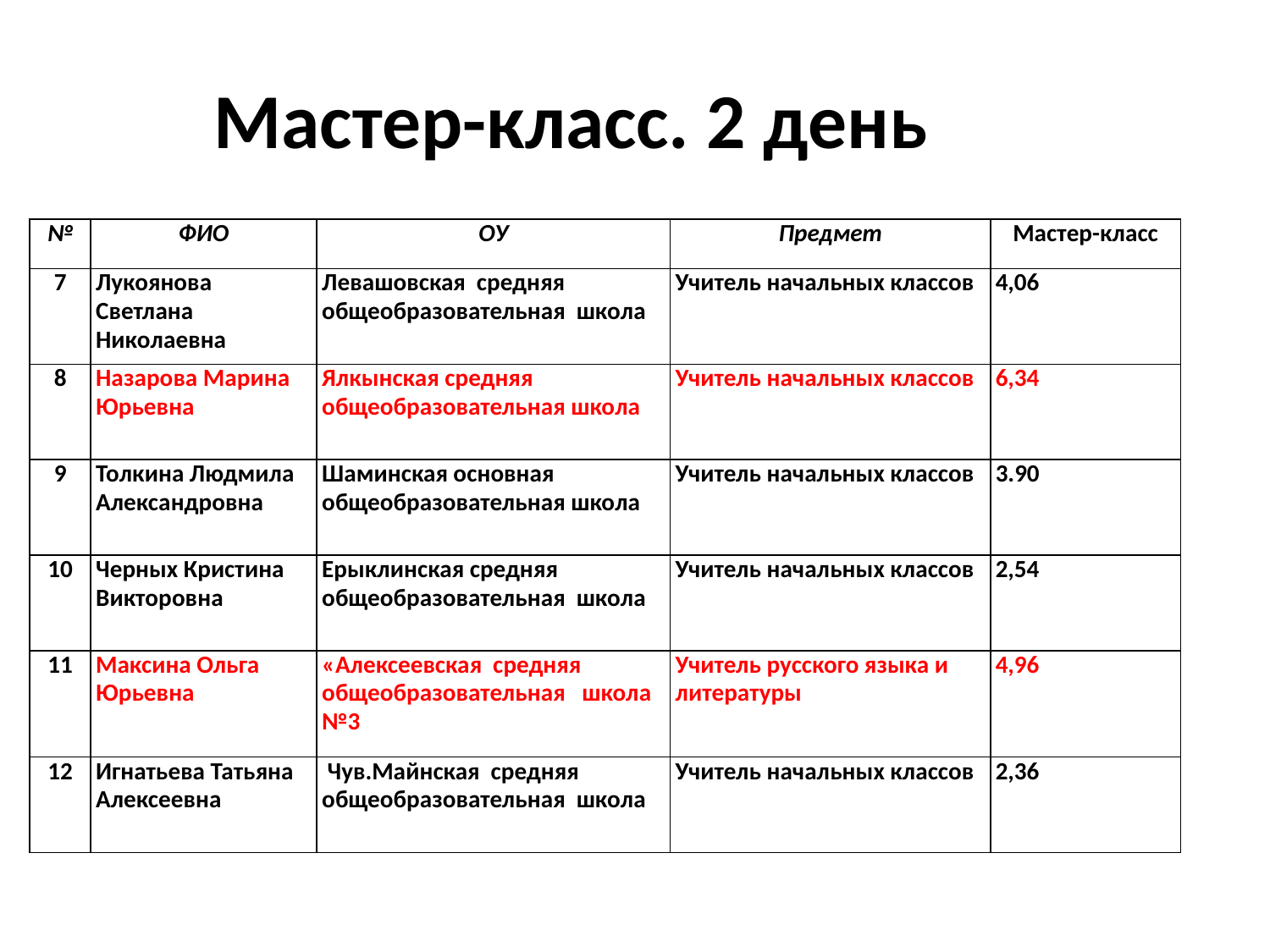

Мастер-класс. 2 день
| № | ФИО | ОУ | Предмет | Мастер-класс |
| --- | --- | --- | --- | --- |
| 7 | Лукоянова Светлана Николаевна | Левашовская средняя общеобразовательная школа | Учитель начальных классов | 4,06 |
| 8 | Назарова Марина Юрьевна | Ялкынская средняя общеобразовательная школа | Учитель начальных классов | 6,34 |
| 9 | Толкина Людмила Александровна | Шаминская основная общеобразовательная школа | Учитель начальных классов | 3.90 |
| 10 | Черных Кристина Викторовна | Ерыклинская средняя общеобразовательная школа | Учитель начальных классов | 2,54 |
| 11 | Максина Ольга Юрьевна | «Алексеевская средняя общеобразовательная школа №3 | Учитель русского языка и литературы | 4,96 |
| 12 | Игнатьева Татьяна Алексеевна | Чув.Майнская средняя общеобразовательная школа | Учитель начальных классов | 2,36 |